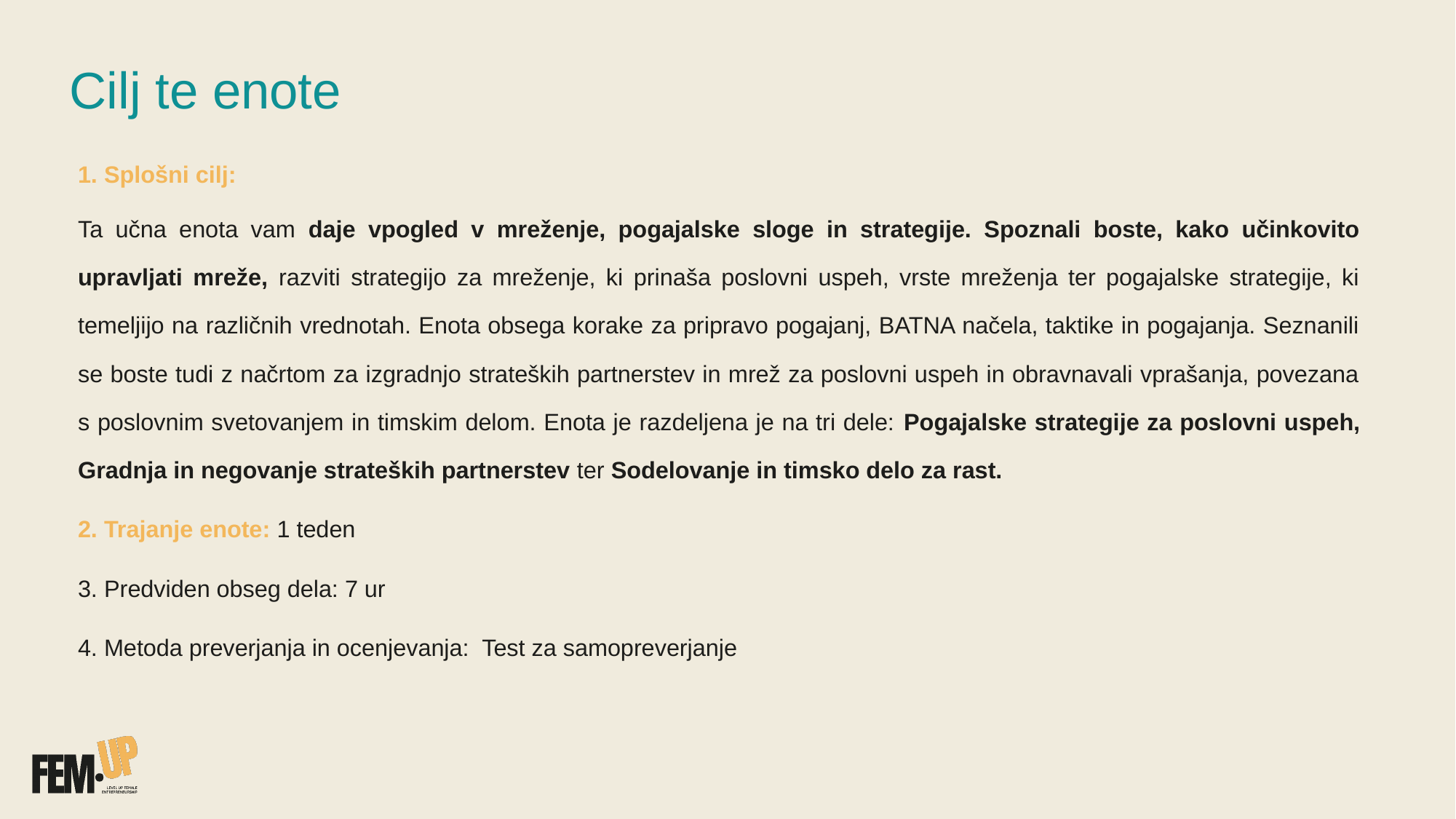

# Cilj te enote
1. Splošni cilj:
Ta učna enota vam daje vpogled v mreženje, pogajalske sloge in strategije. Spoznali boste, kako učinkovito upravljati mreže, razviti strategijo za mreženje, ki prinaša poslovni uspeh, vrste mreženja ter pogajalske strategije, ki temeljijo na različnih vrednotah. Enota obsega korake za pripravo pogajanj, BATNA načela, taktike in pogajanja. Seznanili se boste tudi z načrtom za izgradnjo strateških partnerstev in mrež za poslovni uspeh in obravnavali vprašanja, povezana s poslovnim svetovanjem in timskim delom. Enota je razdeljena je na tri dele: Pogajalske strategije za poslovni uspeh, Gradnja in negovanje strateških partnerstev ter Sodelovanje in timsko delo za rast.
2. Trajanje enote: 1 teden
3. Predviden obseg dela: 7 ur
4. Metoda preverjanja in ocenjevanja:  Test za samopreverjanje